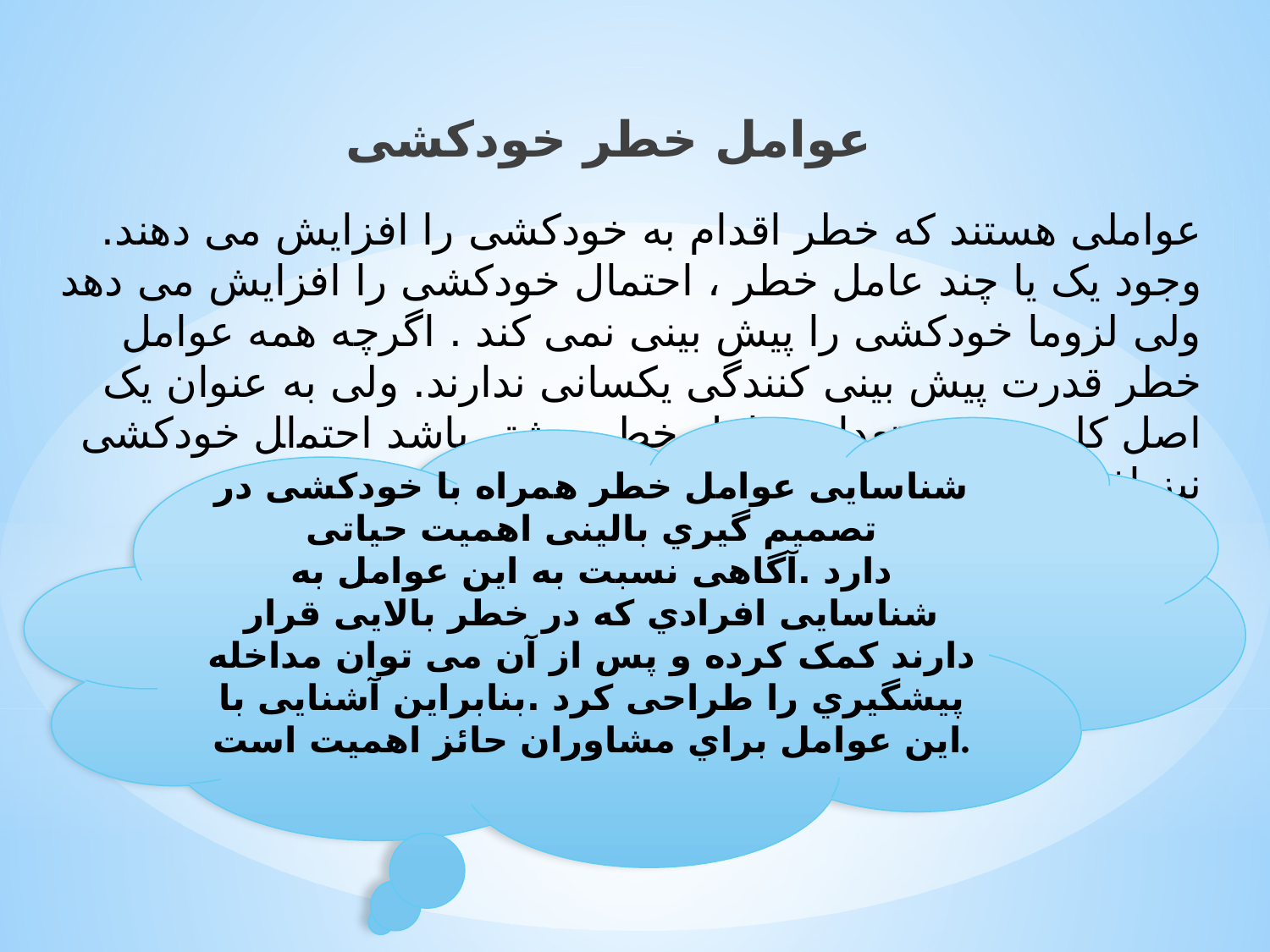

ﻋﻮاﻣﻞ ﺧﻄﺮ ﺧﻮدﮐﺸﯽ

# ﻋﻮاﻣﻠﯽ ﻫﺴﺘﻨﺪ ﮐﻪ ﺧﻄﺮ اﻗﺪام ﺑﻪ ﺧﻮدﮐﺸﯽ را اﻓﺰاﯾﺶ ﻣﯽ دﻫﻨﺪ. وﺟﻮد ﯾﮏ ﯾﺎ ﭼﻨﺪ ﻋﺎﻣﻞ ﺧﻄﺮ ، احتمال ﺧﻮدﮐﺸﯽ را اﻓﺰاﯾﺶ ﻣﯽ دﻫﺪ وﻟﯽ ﻟﺰوﻣﺎ ﺧﻮدﮐﺸﯽ را ﭘﯿﺶ ﺑﯿﻨﯽ ﻧﻤﯽ ﮐﻨﺪ . اﮔﺮﭼﻪ ﻫﻤﻪ ﻋﻮاﻣﻞ ﺧﻄﺮ ﻗﺪرت ﭘﯿﺶ ﺑﯿﻨﯽ ﮐﻨﻨﺪﮔﯽ ﯾﮑﺴﺎﻧﯽ ﻧﺪارﻧﺪ. وﻟﯽ ﺑﻪ ﻋﻨﻮان ﯾﮏ اﺻﻞ ﮐﻠﯽ ﻫﺮ ﭼﻪ ﺗﻌﺪاد ﻋﻮاﻣﻞ ﺧﻄﺮ ﺑﯿﺸﺘﺮ ﺑﺎﺷﺪ اﺣﺘﻤاﻞ ﺧﻮدﮐﺸﯽ ﻧﯿﺰ اﻓﺰاﯾﺶ ﻣﯽ ﯾﺎﺑﺪ
ﺷﻨﺎﺳﺎﯾﯽ ﻋﻮاﻣﻞ ﺧﻄﺮ ﻫﻤﺮاه ﺑﺎ ﺧﻮدﮐﺸﯽ در ﺗﺼﻤﯿﻢ ﮔﯿﺮي ﺑﺎﻟﯿﻨﯽ اﻫﻤﯿﺖ ﺣﯿﺎﺗﯽ دارد .آﮔﺎﻫﯽ ﻧﺴﺒﺖ ﺑﻪ اﯾﻦ ﻋﻮاﻣﻞ ﺑﻪ ﺷﻨﺎﺳﺎﯾﯽ اﻓﺮادي ﮐﻪ در ﺧﻄﺮ ﺑﺎﻻﯾﯽ ﻗﺮار دارﻧﺪ ﮐﻤﮏ ﮐﺮده و ﭘﺲ از آن ﻣﯽ ﺗﻮان ﻣﺪاﺧﻠﻪ ﭘﯿﺸﮕﯿﺮي را ﻃﺮاﺣﯽ ﮐﺮد .ﺑﻨﺎﺑﺮاﯾﻦ آﺷﻨﺎﯾﯽ ﺑﺎ اﯾﻦ ﻋﻮاﻣﻞ ﺑﺮاي ﻣﺸﺎوران ﺣﺎﺋﺰ اﻫﻤﯿﺖ اﺳﺖ.